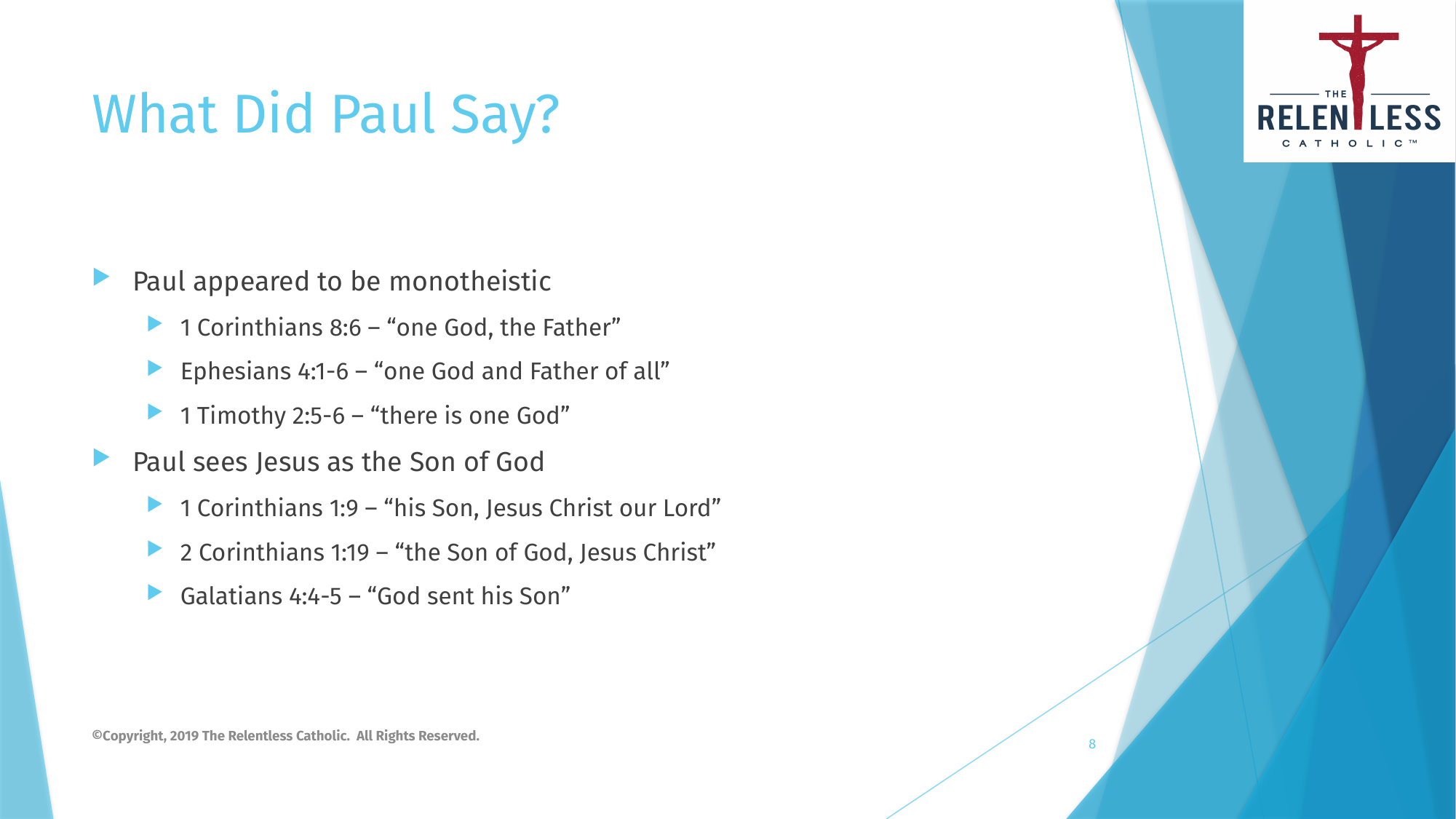

# What Did Paul Say?
Paul appeared to be monotheistic
1 Corinthians 8:6 – “one God, the Father”
Ephesians 4:1-6 – “one God and Father of all”
1 Timothy 2:5-6 – “there is one God”
Paul sees Jesus as the Son of God
1 Corinthians 1:9 – “his Son, Jesus Christ our Lord”
2 Corinthians 1:19 – “the Son of God, Jesus Christ”
Galatians 4:4-5 – “God sent his Son”
©Copyright, 2019 The Relentless Catholic.  All Rights Reserved.

8